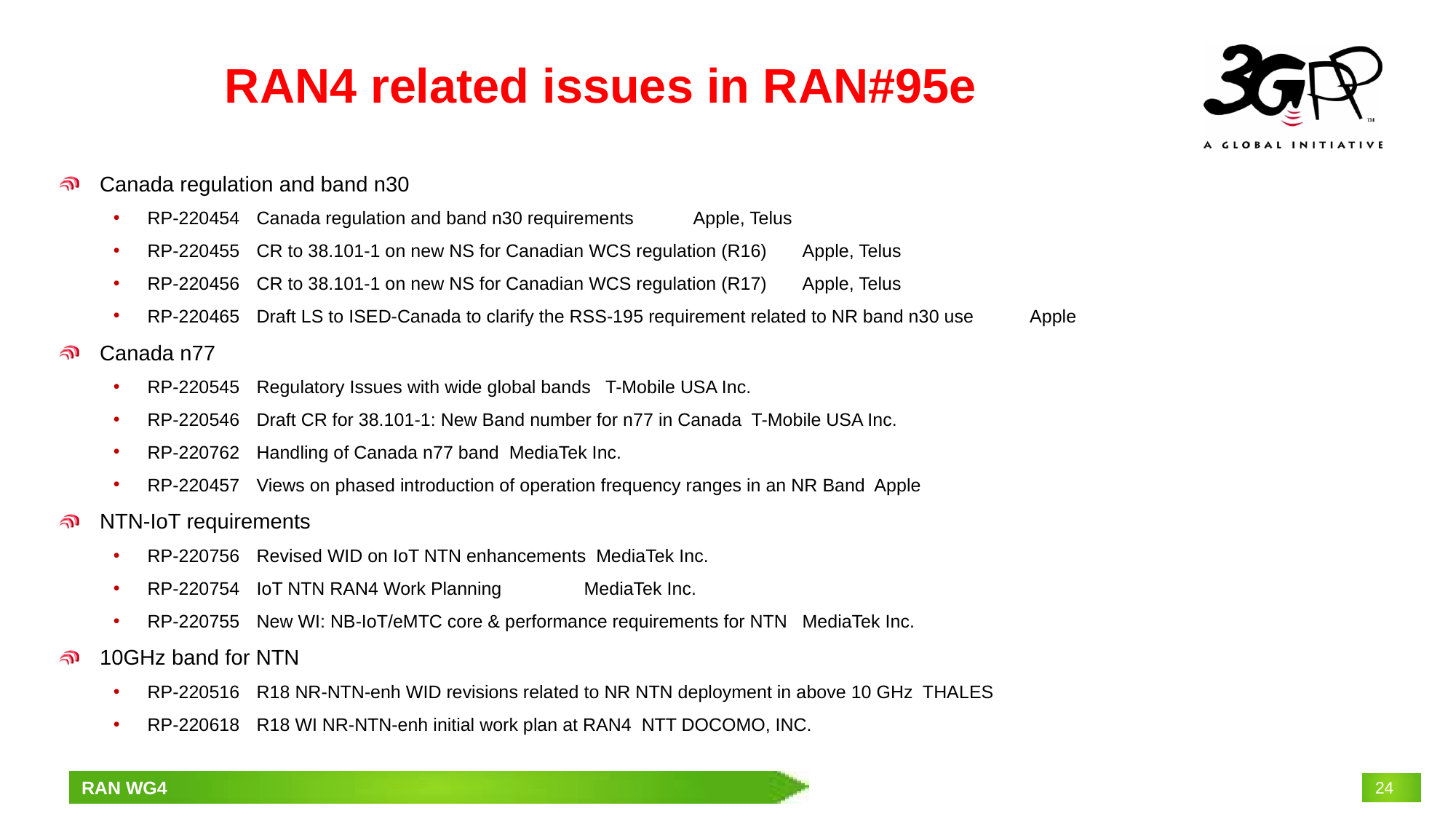

# RAN4 related issues in RAN#95e
Canada regulation and band n30
RP-220454	Canada regulation and band n30 requirements	Apple, Telus
RP-220455	CR to 38.101-1 on new NS for Canadian WCS regulation (R16)	Apple, Telus
RP-220456	CR to 38.101-1 on new NS for Canadian WCS regulation (R17)	Apple, Telus
RP-220465	Draft LS to ISED-Canada to clarify the RSS-195 requirement related to NR band n30 use	  Apple
Canada n77
RP-220545	Regulatory Issues with wide global bands   T-Mobile USA Inc.
RP-220546	Draft CR for 38.101-1: New Band number for n77 in Canada  T-Mobile USA Inc.
RP-220762	Handling of Canada n77 band  MediaTek Inc.
RP-220457	Views on phased introduction of operation frequency ranges in an NR Band  Apple
NTN-IoT requirements
RP-220756	Revised WID on IoT NTN enhancements  MediaTek Inc.
RP-220754	IoT NTN RAN4 Work Planning	MediaTek Inc.
RP-220755	New WI: NB-IoT/eMTC core & performance requirements for NTN	MediaTek Inc.
10GHz band for NTN
RP-220516	R18 NR-NTN-enh WID revisions related to NR NTN deployment in above 10 GHz  THALES
RP-220618	R18 WI NR-NTN-enh initial work plan at RAN4  NTT DOCOMO, INC.